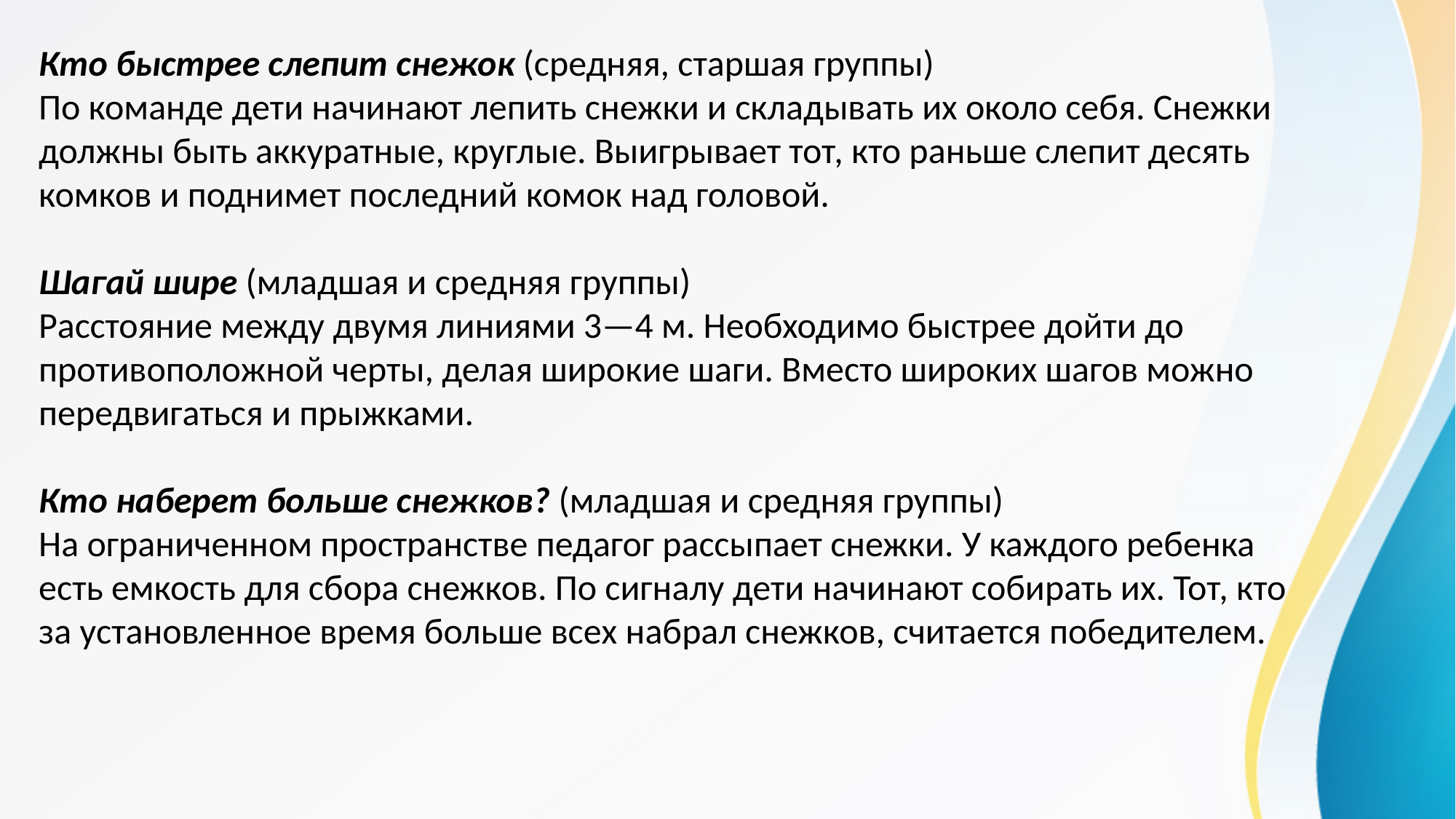

Кто быстрее слепит снежок (средняя, старшая группы)По команде дети начинают лепить снежки и складывать их около себя. Снежки должны быть аккуратные, круглые. Выигрывает тот, кто раньше слепит десять комков и поднимет последний комок над головой.

Шагай шире (младшая и средняя группы)Расстояние между двумя линиями 3—4 м. Необходимо быстрее дойти до противоположной черты, делая широкие шаги. Вместо широких шагов можно передвигаться и прыжками.

Кто наберет больше снежков? (младшая и средняя группы)На ограниченном пространстве педагог рассыпает снежки. У каждого ребенка есть емкость для сбора снежков. По сигналу дети начинают собирать их. Тот, кто за установленное время больше всех набрал снежков, считается победителем.